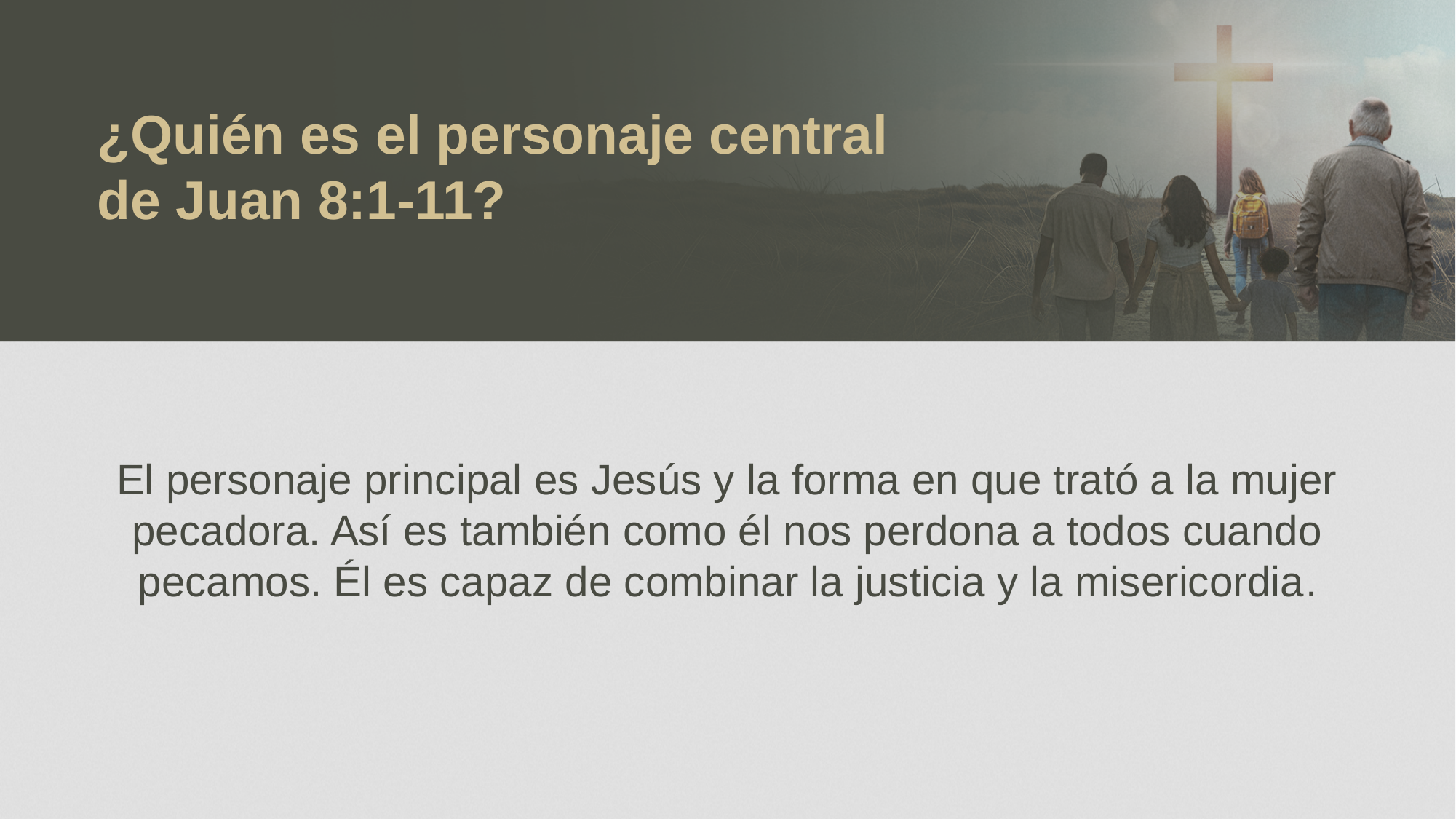

¿Quién es el personaje central de Juan 8:1-11?
El personaje principal es Jesús y la forma en que trató a la mujer pecadora. Así es también como él nos perdona a todos cuando pecamos. Él es capaz de combinar la justicia y la misericordia.